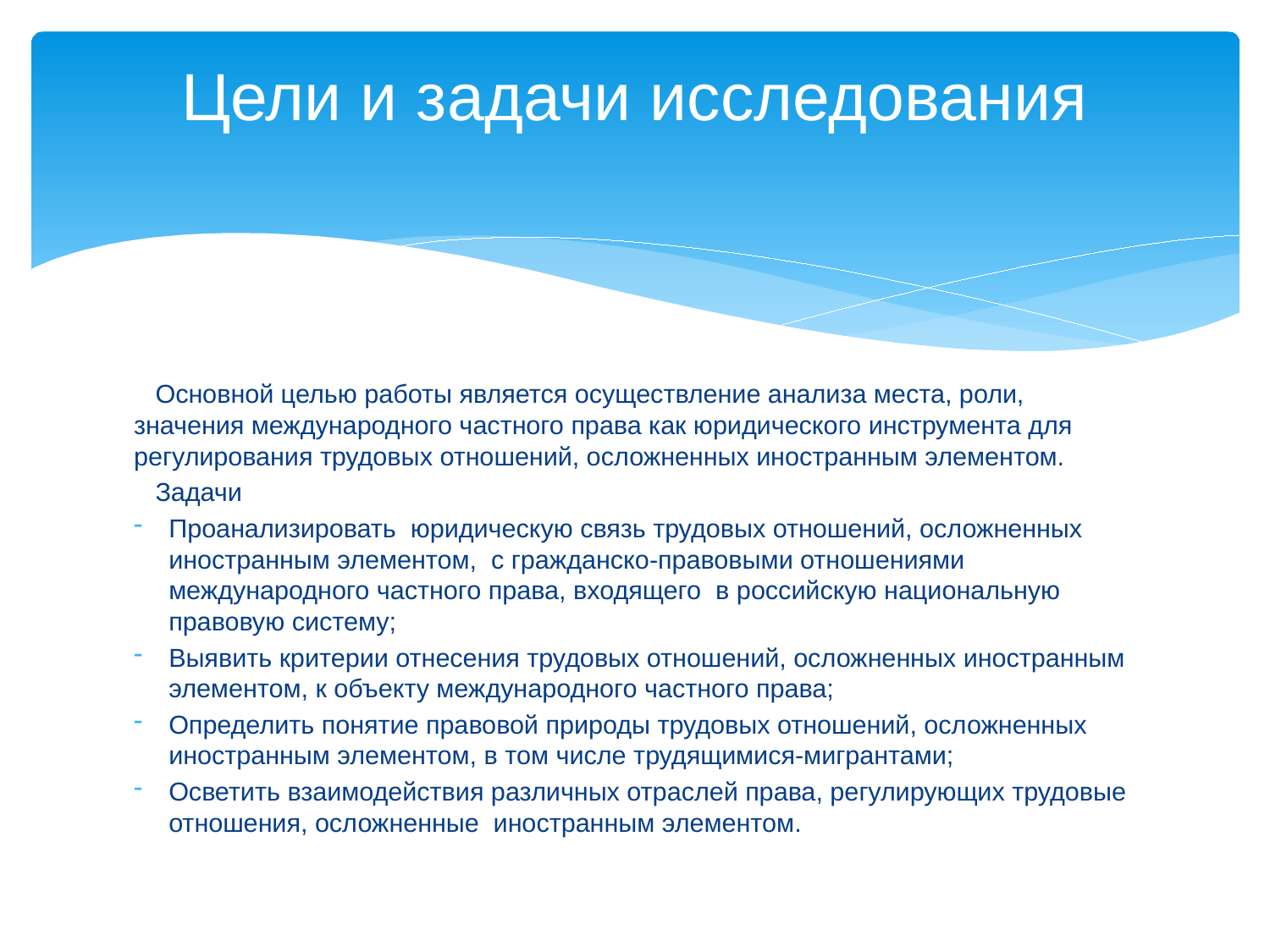

# Цели и задачи исследования
   Основной целью работы является осуществление анализа места, роли, значения международного частного права как юридического инструмента для регулирования трудовых отношений, осложненных иностранным элементом.
   Задачи
Проанализировать  юридическую связь трудовых отношений, осложненных иностранным элементом,  с гражданско-правовыми отношениями международного частного права, входящего  в российскую национальную правовую систему;
Выявить критерии отнесения трудовых отношений, осложненных иностранным элементом, к объекту международного частного права;
Определить понятие правовой природы трудовых отношений, осложненных иностранным элементом, в том числе трудящимися-мигрантами;
Осветить взаимодействия различных отраслей права, регулирующих трудовые отношения, осложненные  иностранным элементом.